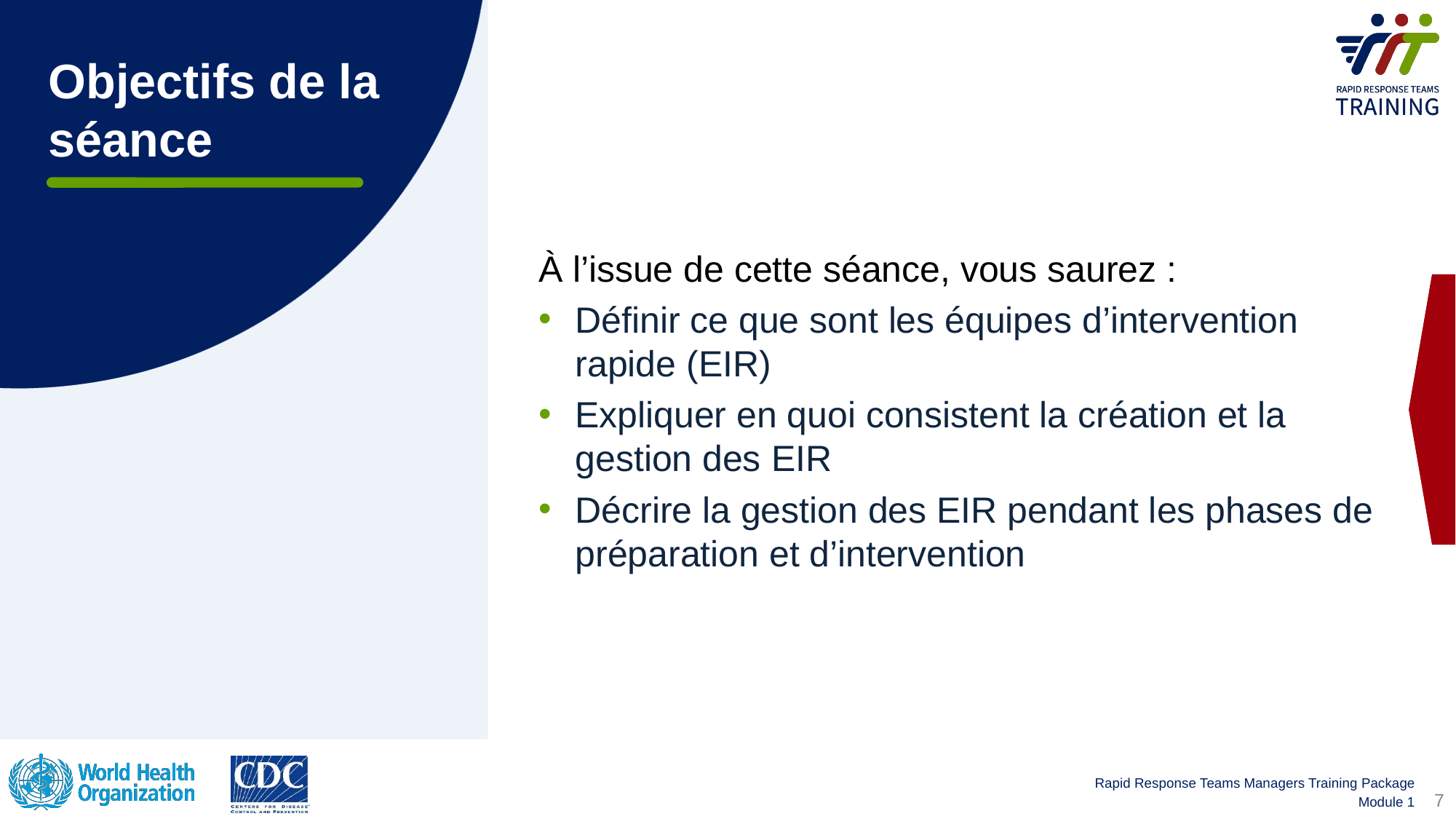

Objectifs de la séance
À l’issue de cette séance, vous saurez :
Définir ce que sont les équipes d’intervention rapide (EIR)
Expliquer en quoi consistent la création et la gestion des EIR
Décrire la gestion des EIR pendant les phases de préparation et d’intervention

7